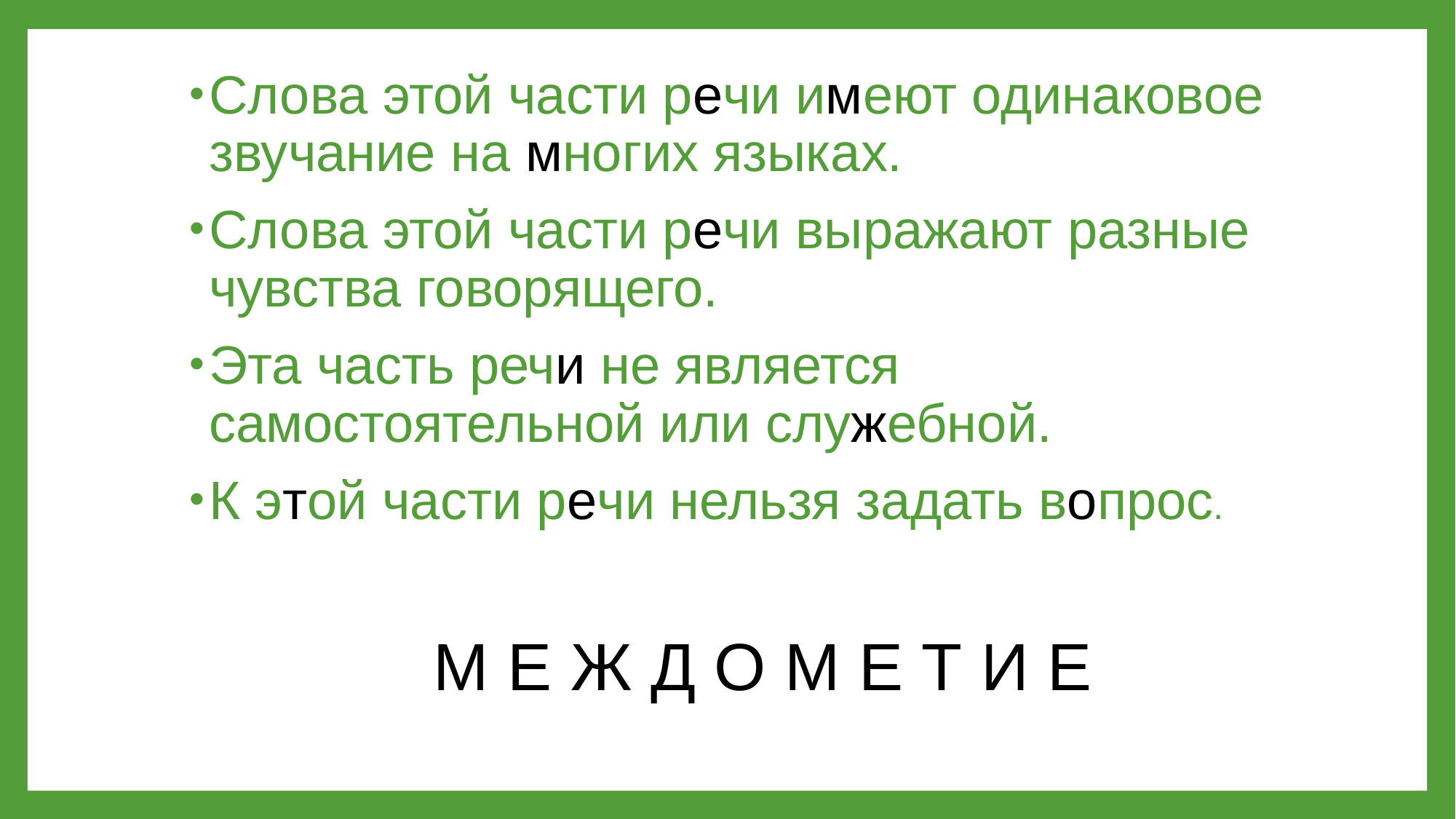

Слова этой части речи имеют одинаковое звучание на многих языках.
Слова этой части речи выражают разные чувства говорящего.
Эта часть речи не является самостоятельной или служебной.
К этой части речи нельзя задать вопрос.
# М Е Ж Д О М Е Т И Е